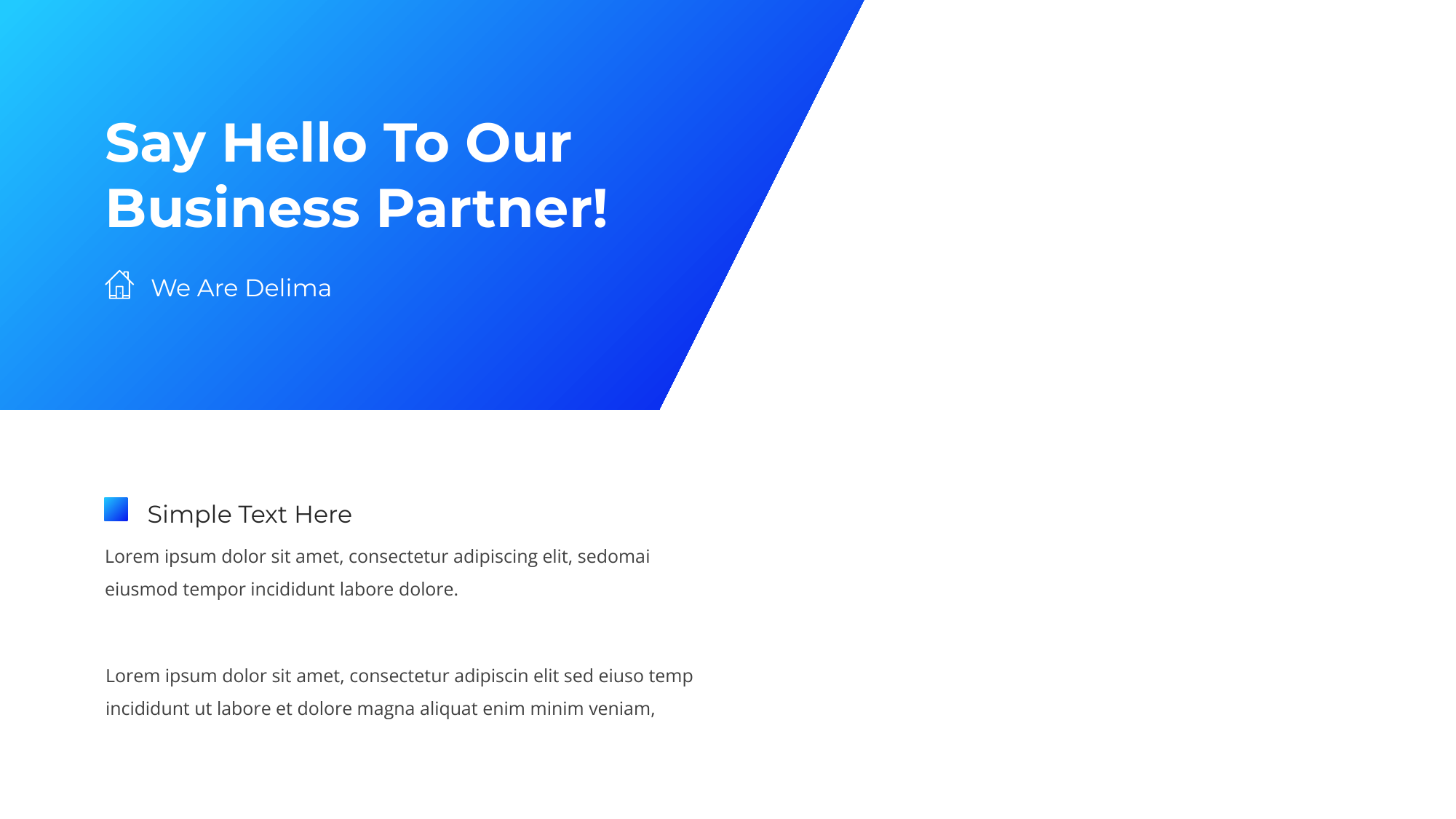

Say Hello To Our Business Partner!
We Are Delima

Simple Text Here

Lorem ipsum dolor sit amet, consectetur adipiscing elit, sedomai eiusmod tempor incididunt labore dolore.
Lorem ipsum dolor sit amet, consectetur adipiscin elit sed eiuso temp incididunt ut labore et dolore magna aliquat enim minim veniam,